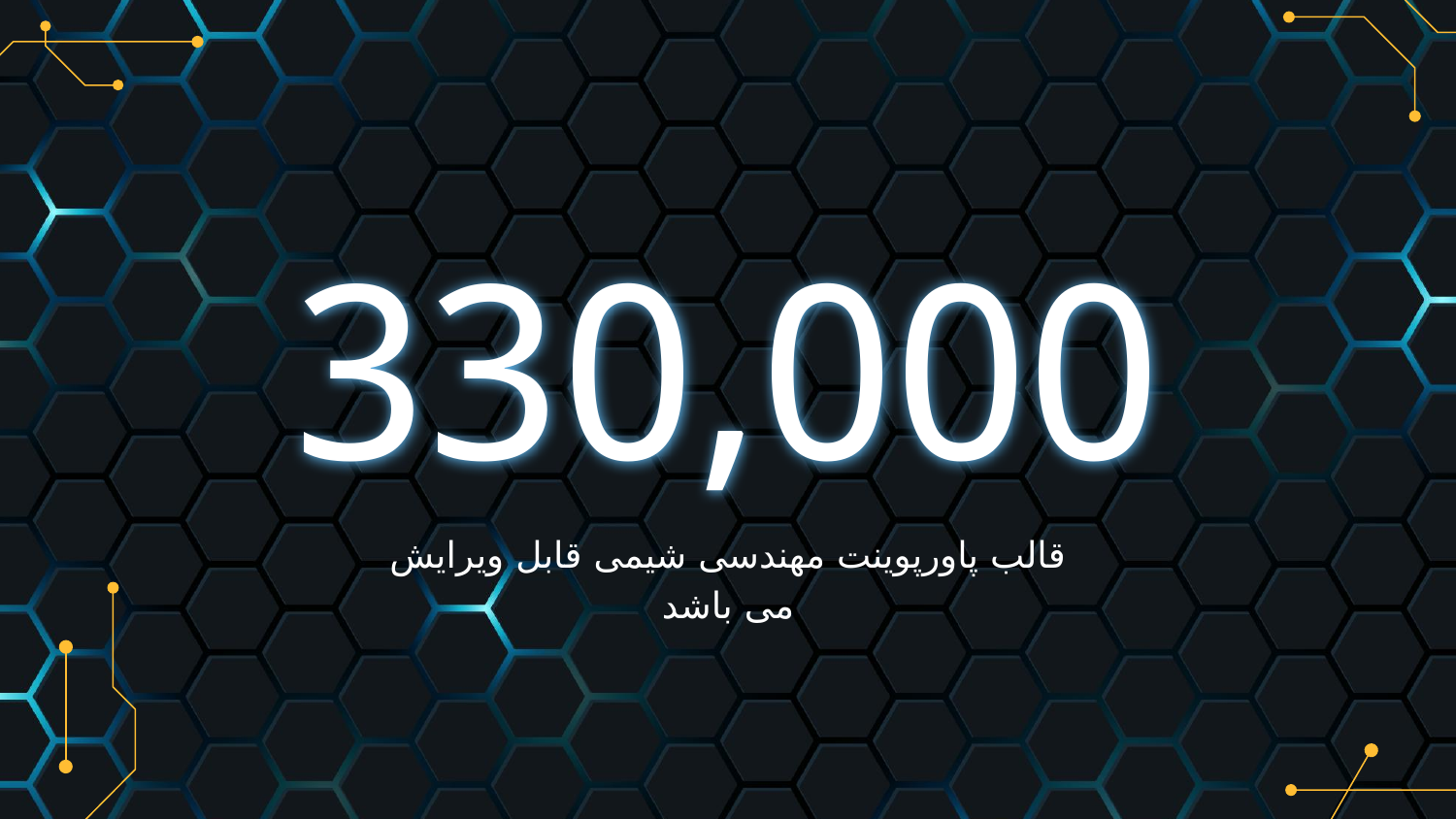

# 330,000
قالب پاورپوینت مهندسی شیمی قابل ویرایش می باشد